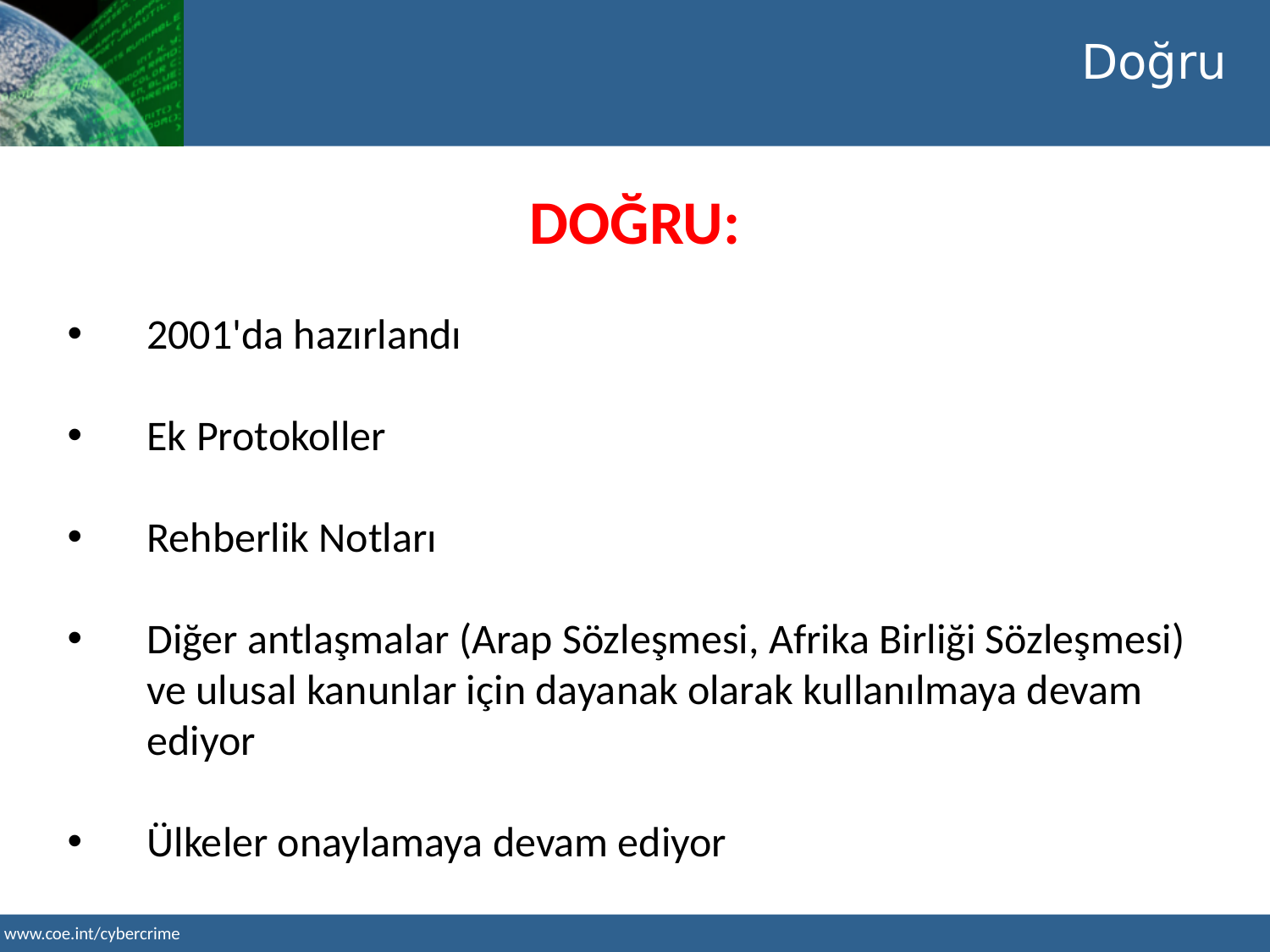

Doğru
DOĞRU:

2001'da hazırlandı

Ek Protokoller

Rehberlik Notları

Diğer antlaşmalar (Arap Sözleşmesi, Afrika Birliği Sözleşmesi) ve ulusal kanunlar için dayanak olarak kullanılmaya devam ediyor

Ülkeler onaylamaya devam ediyor